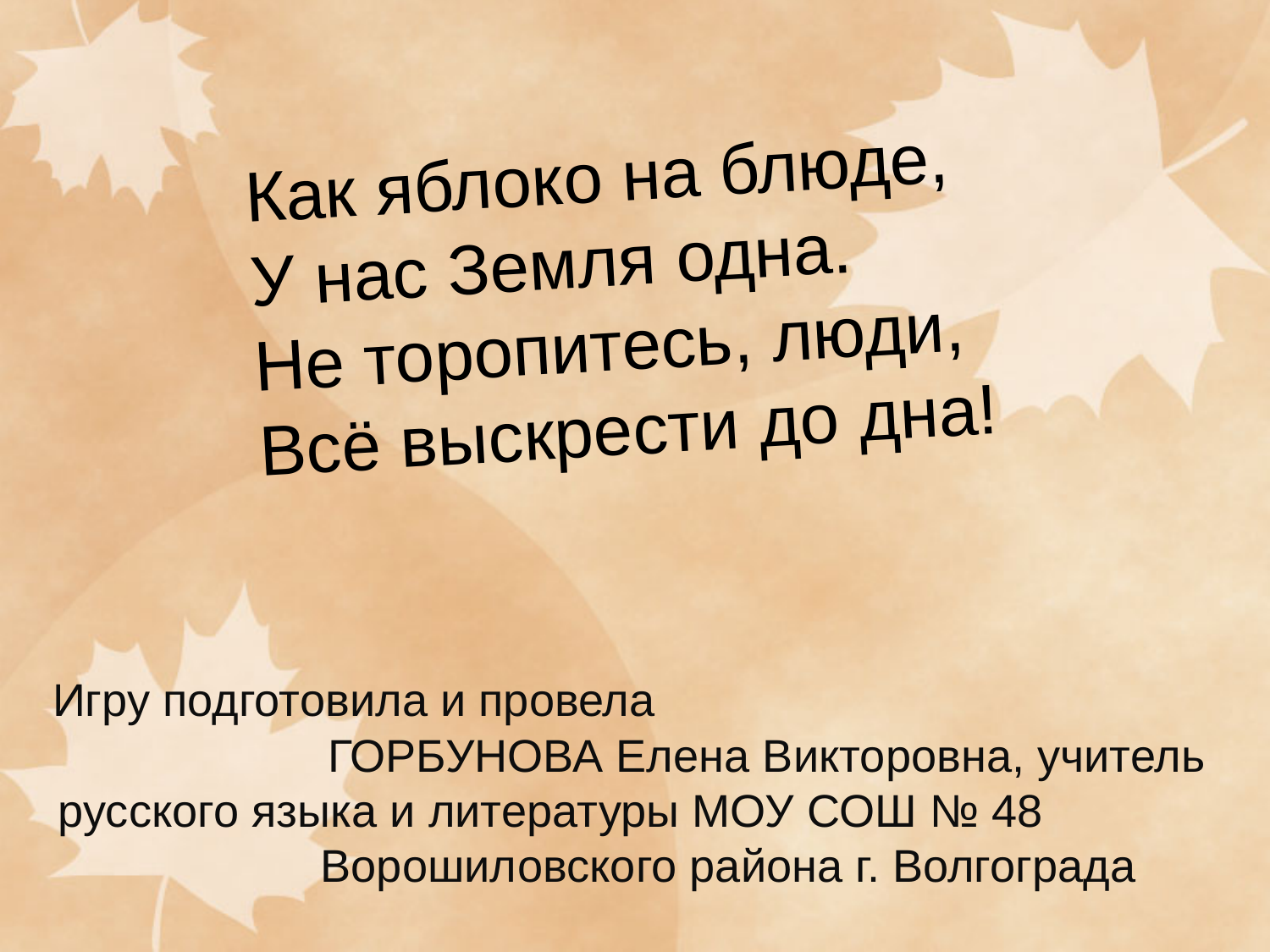

# Как яблоко на блюде, У нас Земля одна. Не торопитесь, люди, Всё выскрести до дна!
Игру подготовила и провела                                                                  ГОРБУНОВА Елена Викторовна, учитель русского языка и литературы МОУ СОШ № 48                             Ворошиловского района г. Волгограда